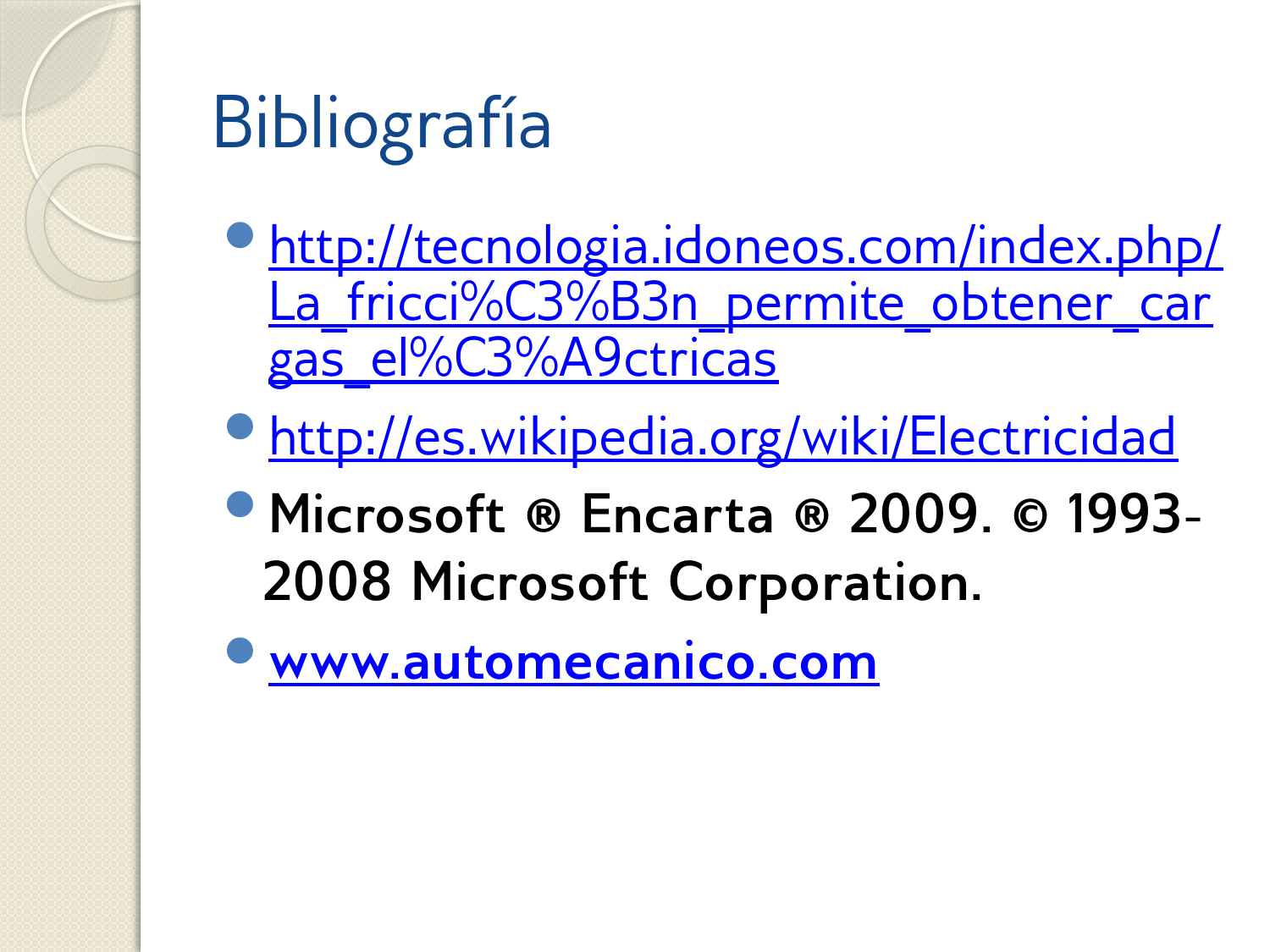

# Bibliografía
http://tecnologia.idoneos.com/index.php/La_fricci%C3%B3n_permite_obtener_cargas_el%C3%A9ctricas
http://es.wikipedia.org/wiki/Electricidad
Microsoft ® Encarta ® 2009. © 1993-2008 Microsoft Corporation.
www.automecanico.com